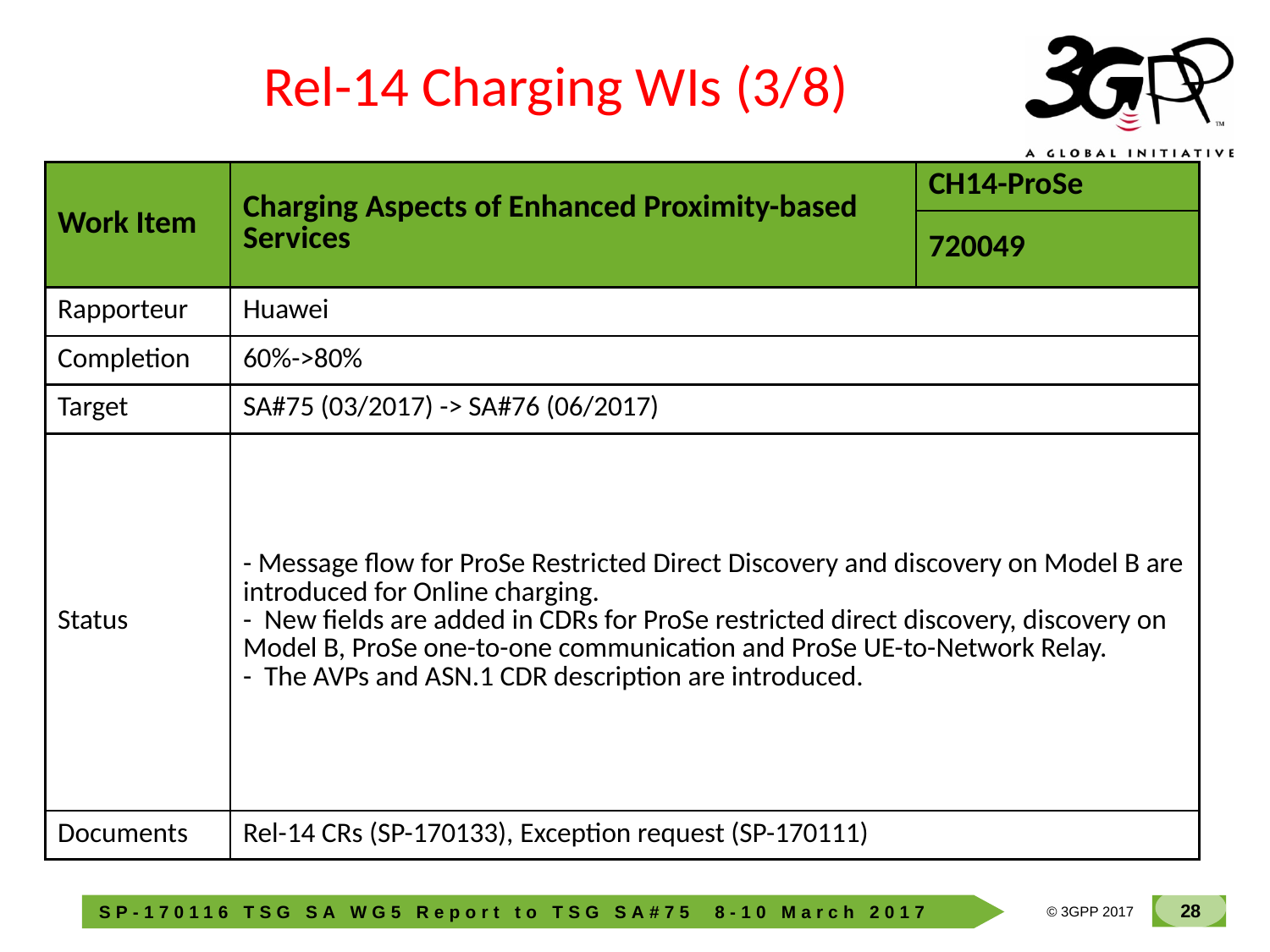

Rel-14 Charging WIs (3/8)
| Work Item | Charging Aspects of Enhanced Proximity-based Services | CH14-ProSe |
| --- | --- | --- |
|  |  | 720049 |
| Rapporteur | Huawei |  |
| Completion | 60%->80% |  |
| Target | SA#75 (03/2017) -> SA#76 (06/2017) |  |
| Status | - Message flow for ProSe Restricted Direct Discovery and discovery on Model B are introduced for Online charging. - New fields are added in CDRs for ProSe restricted direct discovery, discovery on Model B, ProSe one-to-one communication and ProSe UE-to-Network Relay. - The AVPs and ASN.1 CDR description are introduced. |  |
| Documents | Rel-14 CRs (SP-170133), Exception request (SP-170111) |  |